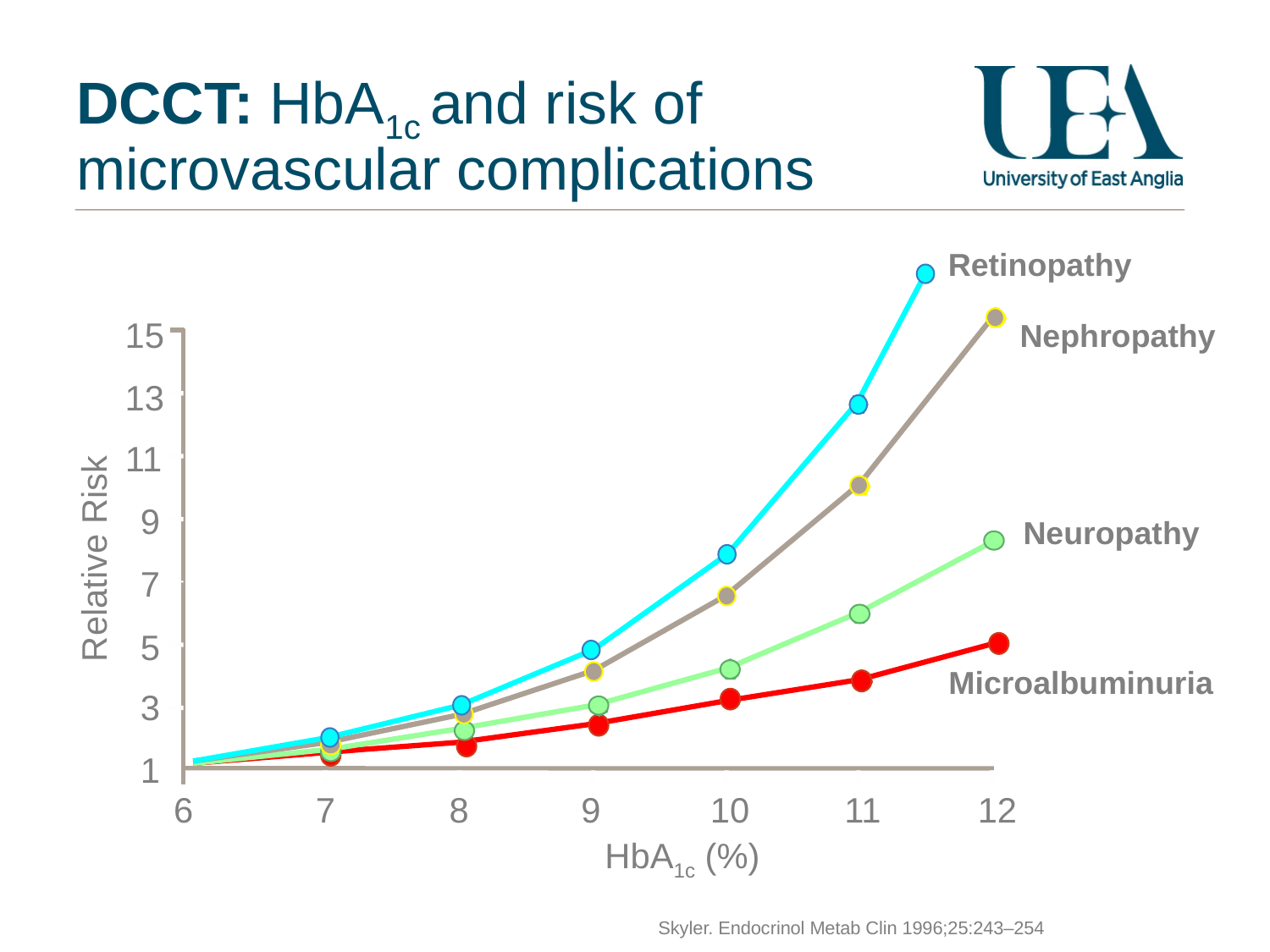

# DCCT: HbA1c and risk of microvascular complications
Retinopathy

15
Nephropathy

13

11

9
Neuropathy

Relative Risk

7

5

Microalbuminuria

3

1

6
7
8
9
10
11
12
HbA1c (%)
Skyler. Endocrinol Metab Clin 1996;25:243–254